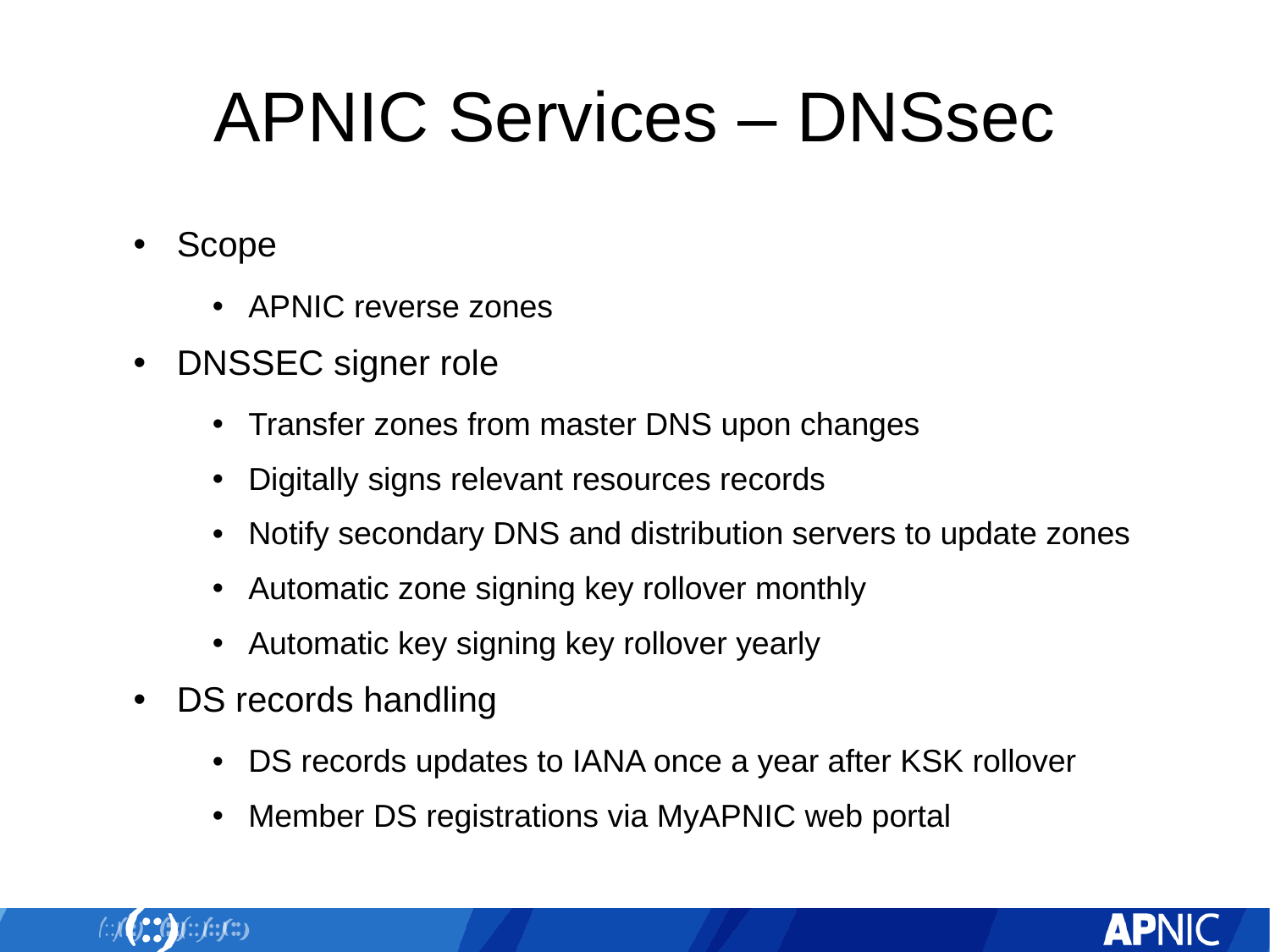

# APNIC Services – DNSsec
Scope
APNIC reverse zones
DNSSEC signer role
Transfer zones from master DNS upon changes
Digitally signs relevant resources records
Notify secondary DNS and distribution servers to update zones
Automatic zone signing key rollover monthly
Automatic key signing key rollover yearly
DS records handling
DS records updates to IANA once a year after KSK rollover
Member DS registrations via MyAPNIC web portal